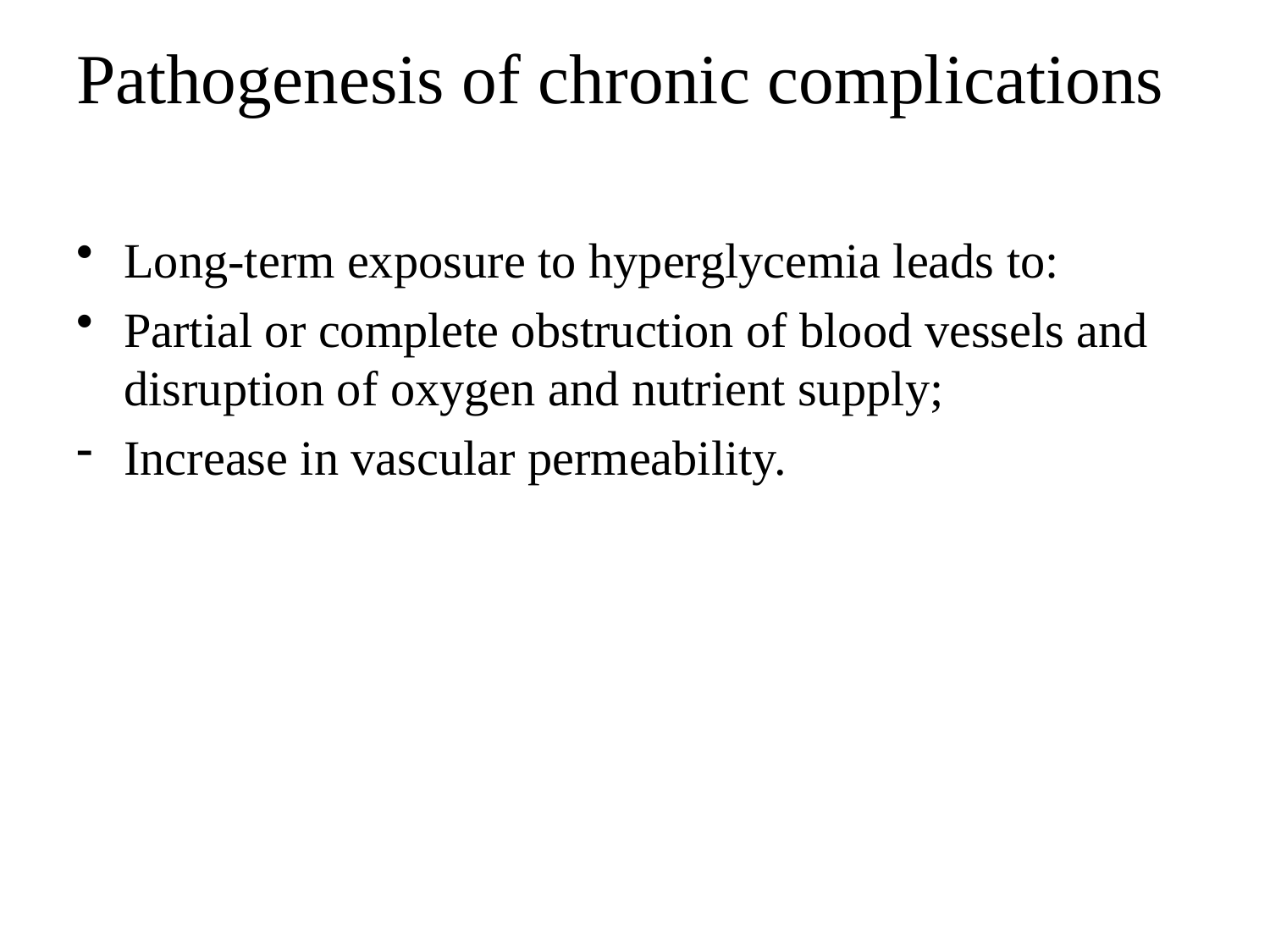

# Pathogenesis of chronic complications

Long-term exposure to hyperglycemia leads to:
Partial or complete obstruction of blood vessels and disruption of oxygen and nutrient supply;
Increase in vascular permeability.